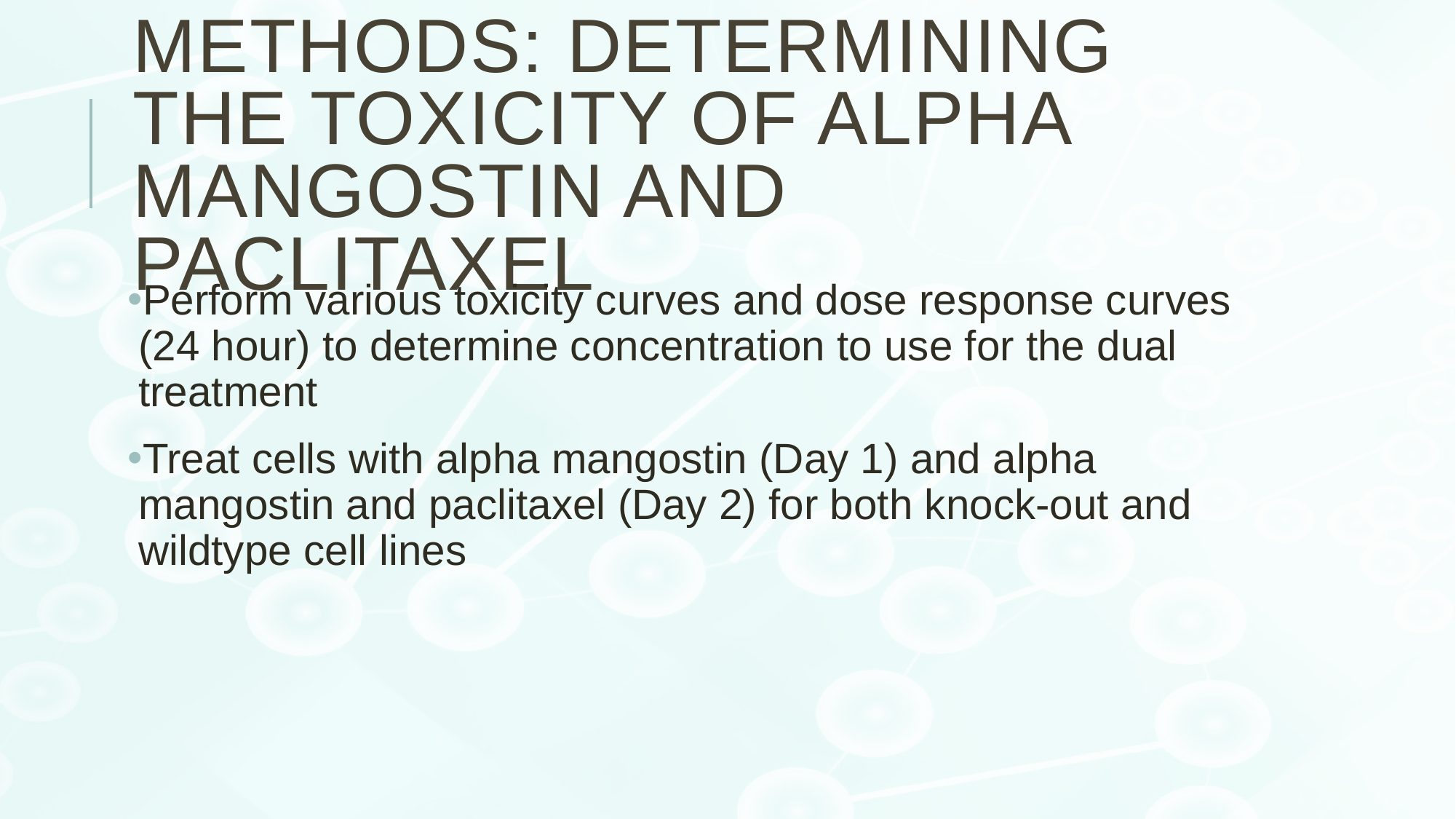

# Methods: Determining the Toxicity of Alpha Mangostin and Paclitaxel
Perform various toxicity curves and dose response curves (24 hour) to determine concentration to use for the dual treatment
Treat cells with alpha mangostin (Day 1) and alpha mangostin and paclitaxel (Day 2) for both knock-out and wildtype cell lines